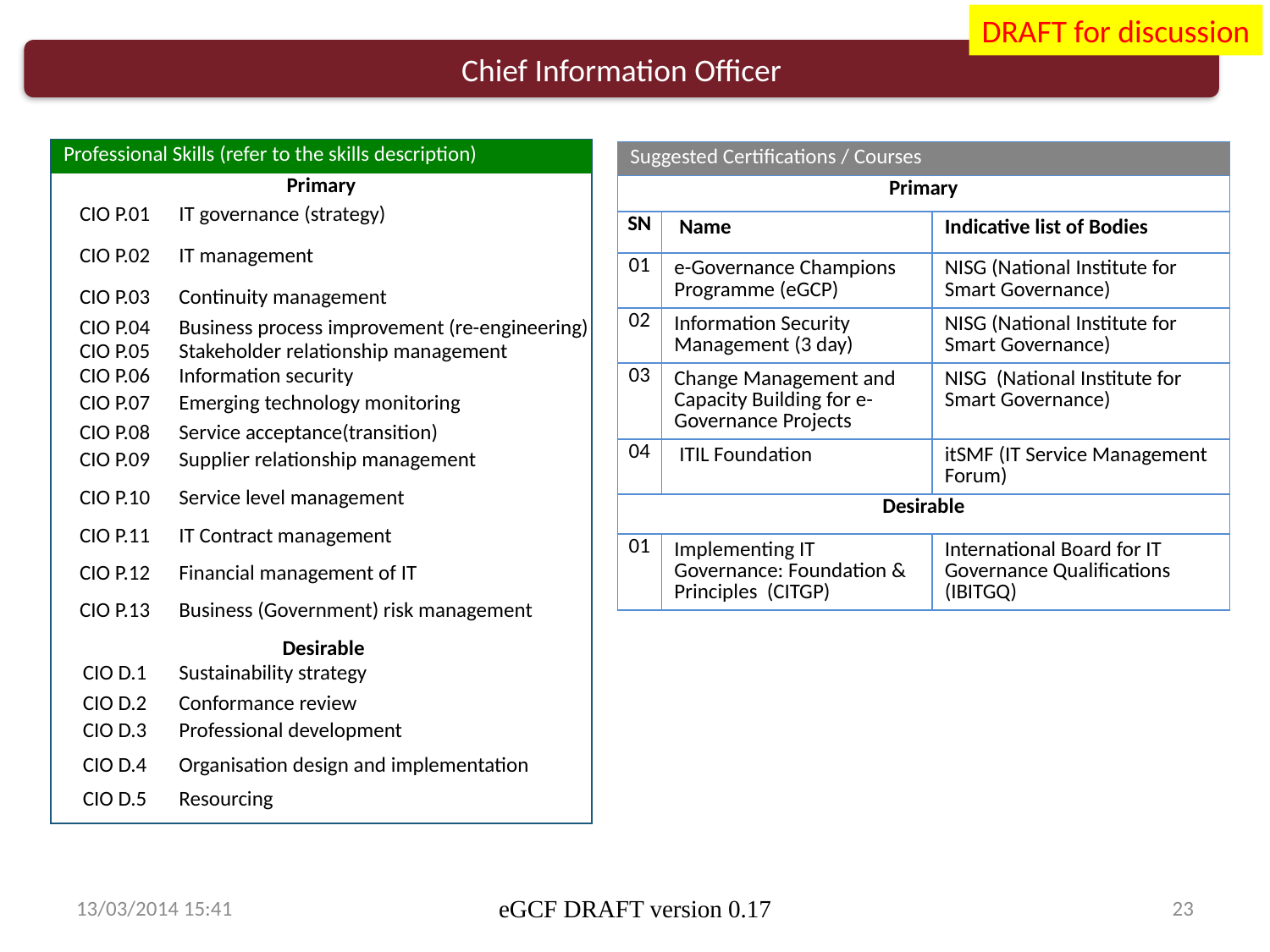

DRAFT for discussion
Chief Information Officer
| Professional Skills (refer to the skills description) |  |
| --- | --- |
| Primary |  |
| CIO P.01 | IT governance (strategy) |
| CIO P.02 | IT management |
| CIO P.03 | Continuity management |
| CIO P.04 | Business process improvement (re-engineering) |
| CIO P.05 | Stakeholder relationship management |
| CIO P.06 | Information security |
| CIO P.07 | Emerging technology monitoring |
| CIO P.08 | Service acceptance(transition) |
| CIO P.09 | Supplier relationship management |
| CIO P.10 | Service level management |
| CIO P.11 | IT Contract management |
| CIO P.12 | Financial management of IT |
| CIO P.13 | Business (Government) risk management |
| Desirable |  |
| CIO D.1 | Sustainability strategy |
| CIO D.2 | Conformance review |
| CIO D.3 | Professional development |
| CIO D.4 | Organisation design and implementation |
| CIO D.5 | Resourcing |
| Suggested Certifications / Courses |  |  |
| --- | --- | --- |
| Primary |  |  |
| SN | Name | Indicative list of Bodies |
| 01 | e-Governance Champions Programme (eGCP) | NISG (National Institute for Smart Governance) |
| 02 | Information Security Management (3 day) | NISG (National Institute for Smart Governance) |
| 03 | Change Management and Capacity Building for e-Governance Projects | NISG (National Institute for Smart Governance) |
| 04 | ITIL Foundation | itSMF (IT Service Management Forum) |
| Desirable |  |  |
| 01 | Implementing IT Governance: Foundation & Principles (CITGP) | International Board for IT Governance Qualifications (IBITGQ) |
13/03/2014 15:41
eGCF DRAFT version 0.17
23